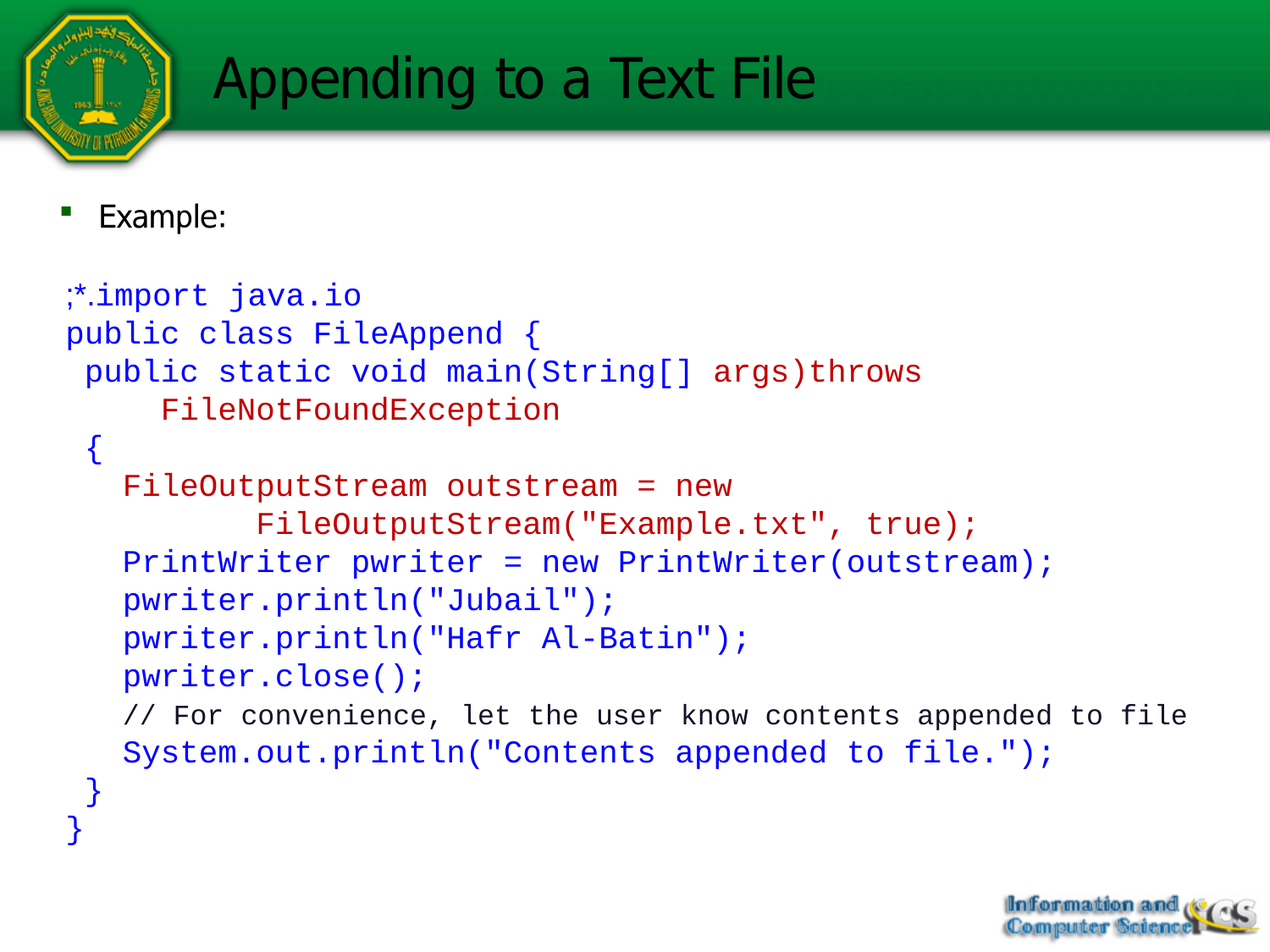

# Appending to a Text File
 Example:
import java.io.*;
public class FileAppend {
 public static void main(String[] args)throws
     FileNotFoundException
 {
   FileOutputStream outstream = new
          FileOutputStream("Example.txt", true);
   PrintWriter pwriter = new PrintWriter(outstream);
   pwriter.println("Jubail");
   pwriter.println("Hafr Al-Batin");
   pwriter.close();
   // For convenience, let the user know contents appended to file
   System.out.println("Contents appended to file.");
 }
}